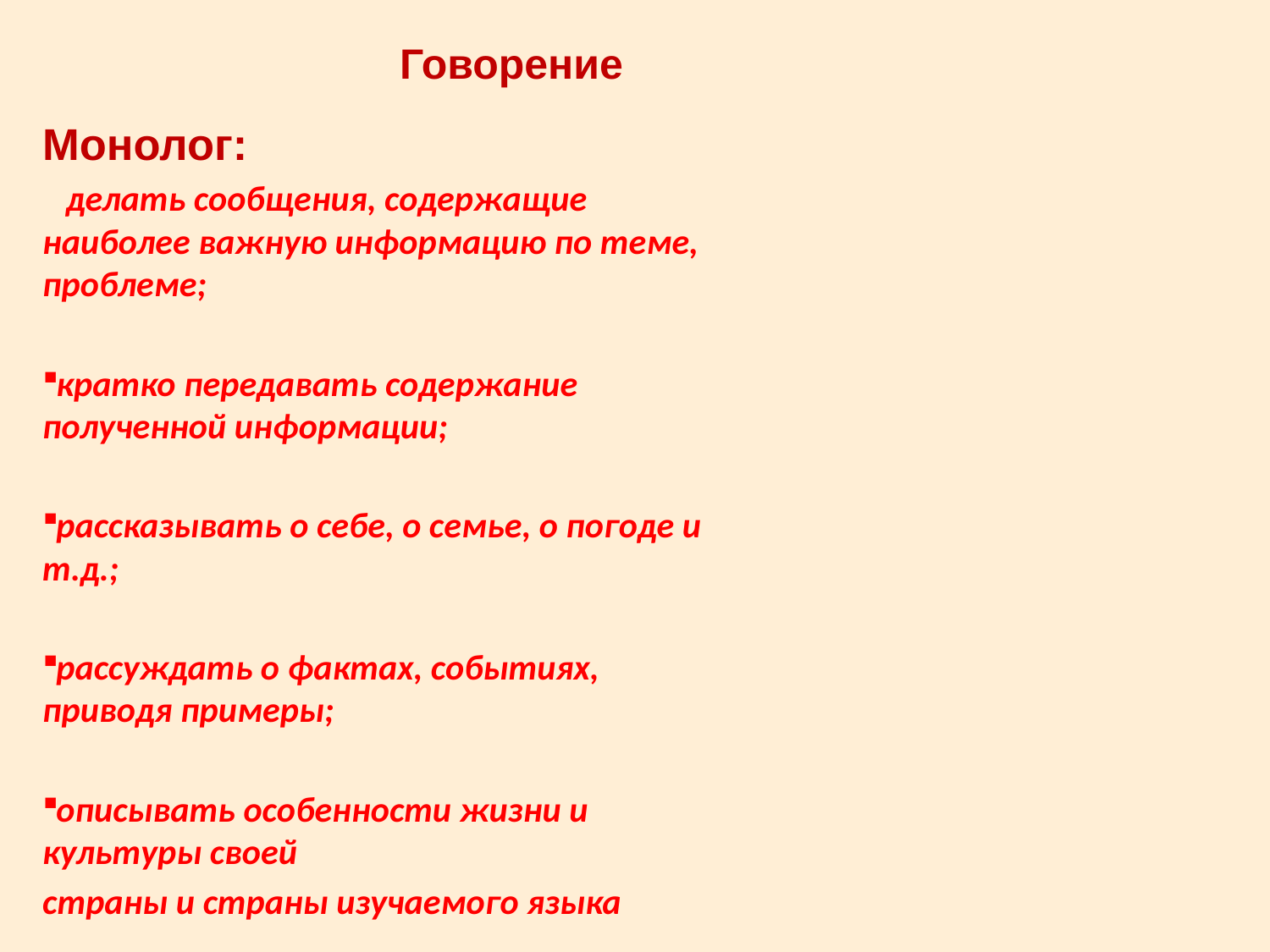

# Говорение

Монолог:
 делать сообщения, содержащие наиболее важную информацию по теме, проблеме;

кратко передавать содержание полученной информации;

рассказывать о себе, о семье, о погоде и т.д.;

рассуждать о фактах, событиях, приводя примеры;

описывать особенности жизни и культуры своей
страны и страны изучаемого языка